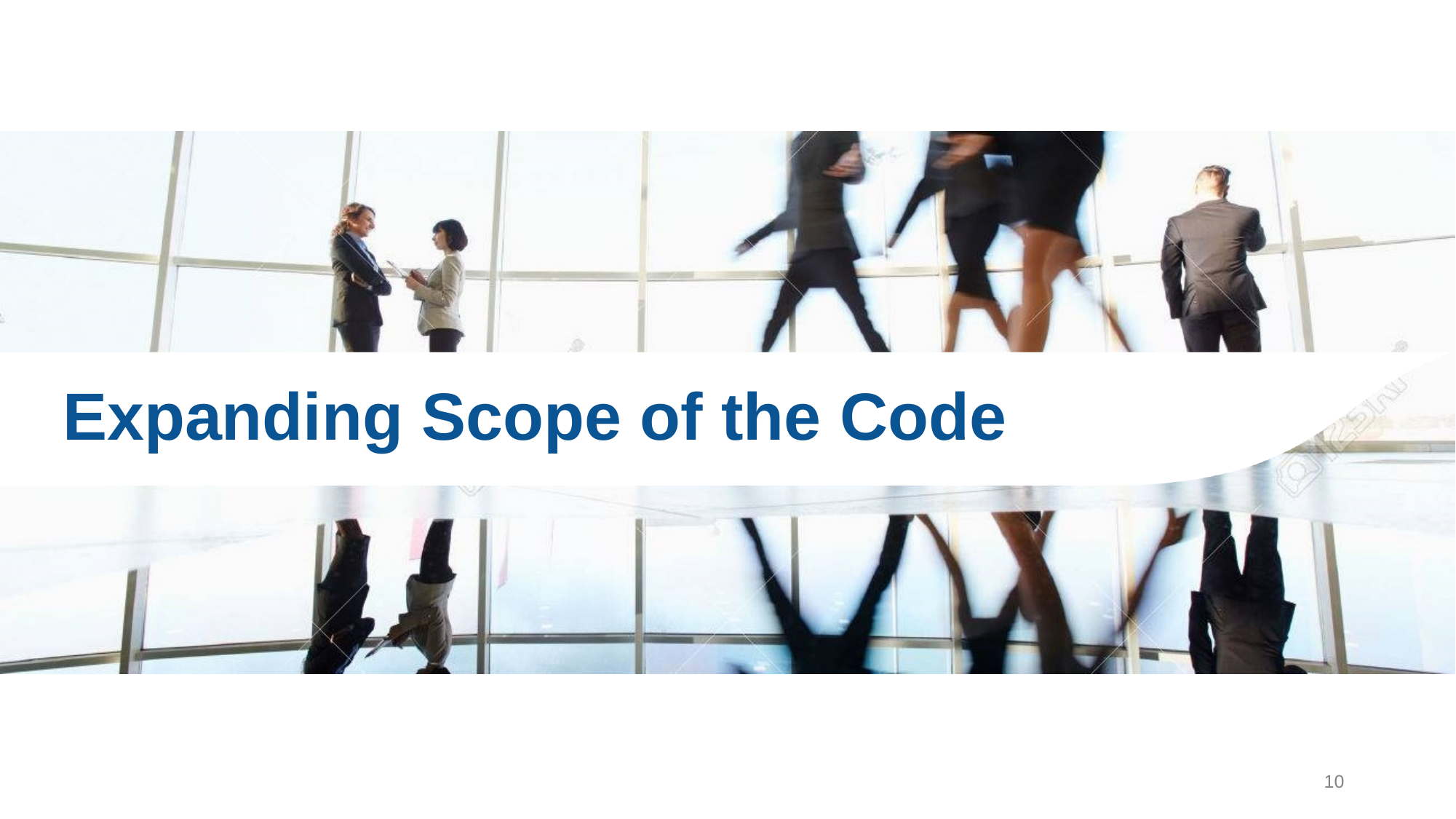

# Expanding Scope of the Code
10